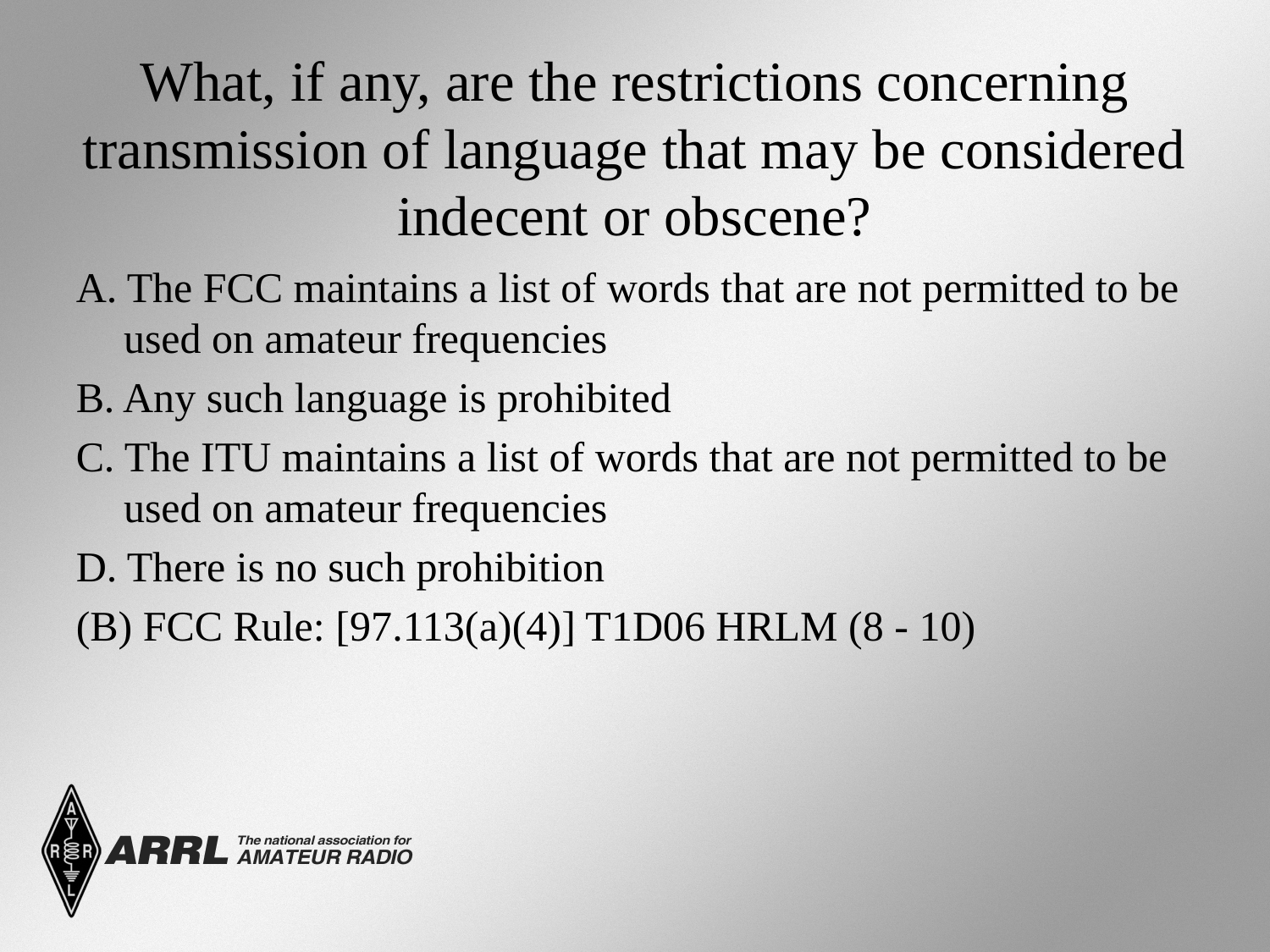

# What, if any, are the restrictions concerning transmission of language that may be considered indecent or obscene?
A. The FCC maintains a list of words that are not permitted to be used on amateur frequencies
B. Any such language is prohibited
C. The ITU maintains a list of words that are not permitted to be used on amateur frequencies
D. There is no such prohibition
(B) FCC Rule: [97.113(a)(4)] T1D06 HRLM (8 - 10)